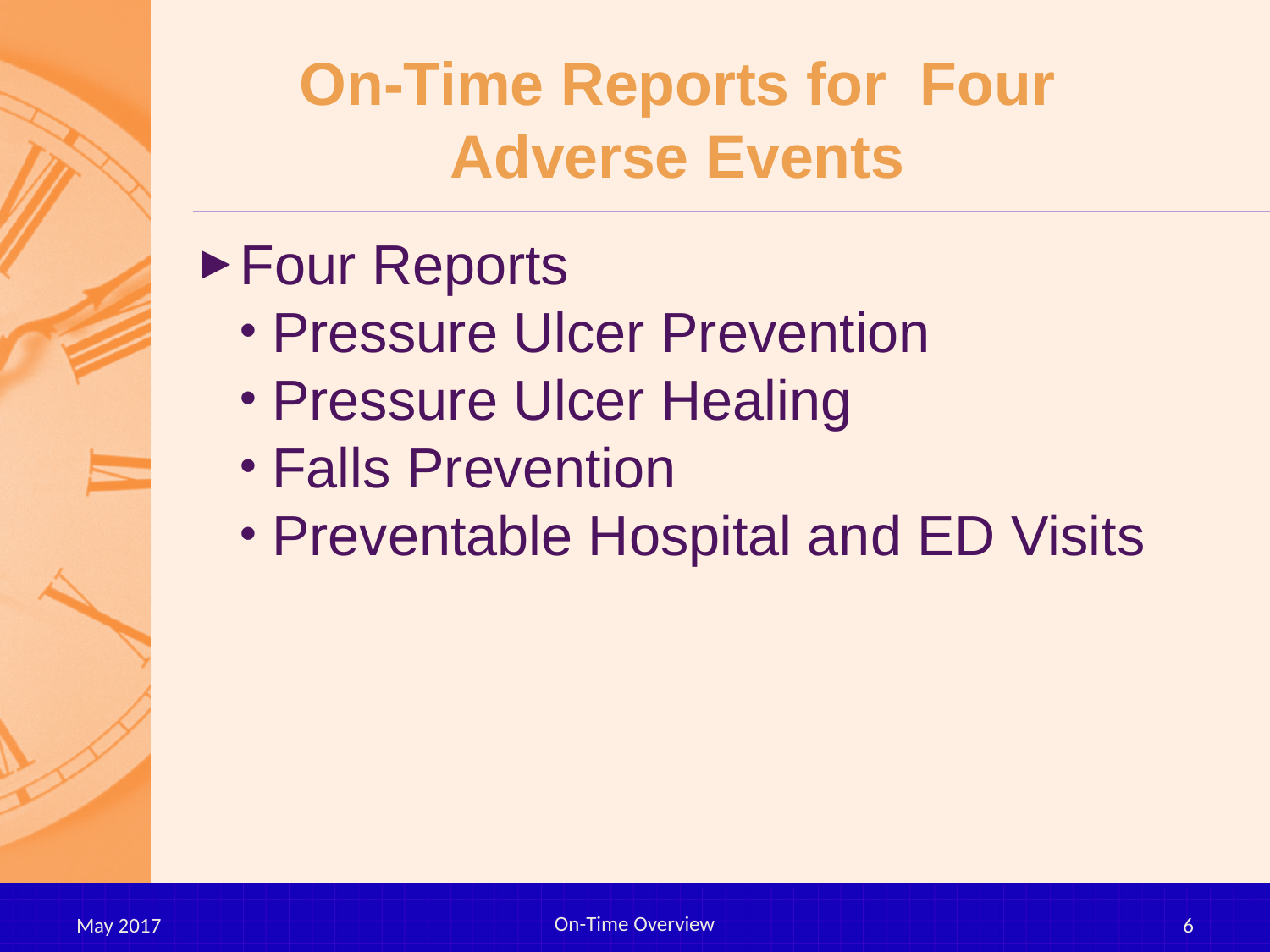

# On-Time Reports for  Four Adverse Events
Four Reports
Pressure Ulcer Prevention
Pressure Ulcer Healing
Falls Prevention
Preventable Hospital and ED Visits
On-Time Overview
May 2017
6